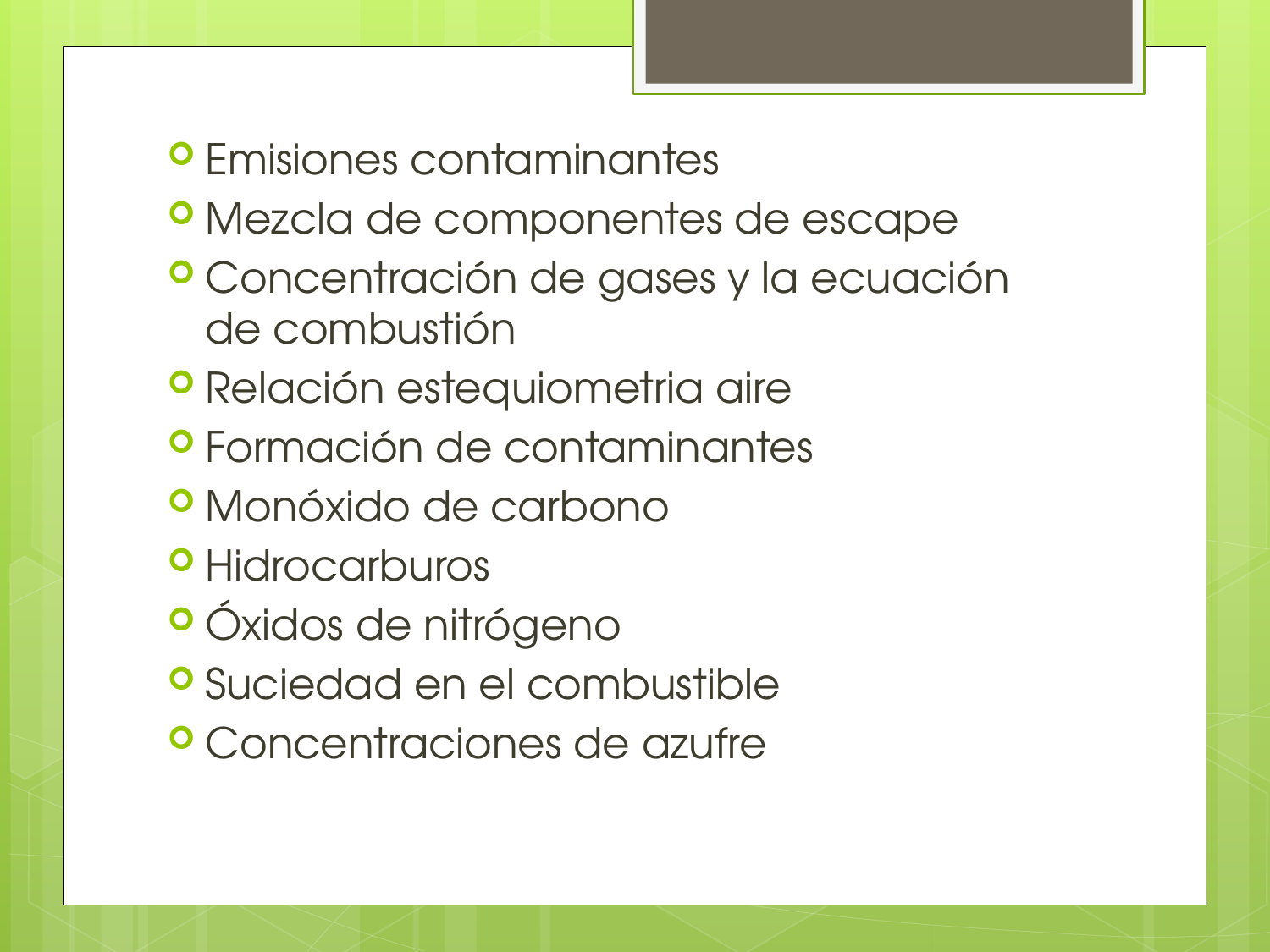

Emisiones contaminantes
Mezcla de componentes de escape
Concentración de gases y la ecuación de combustión
Relación estequiometria aire
Formación de contaminantes
Monóxido de carbono
Hidrocarburos
Óxidos de nitrógeno
Suciedad en el combustible
Concentraciones de azufre
# .